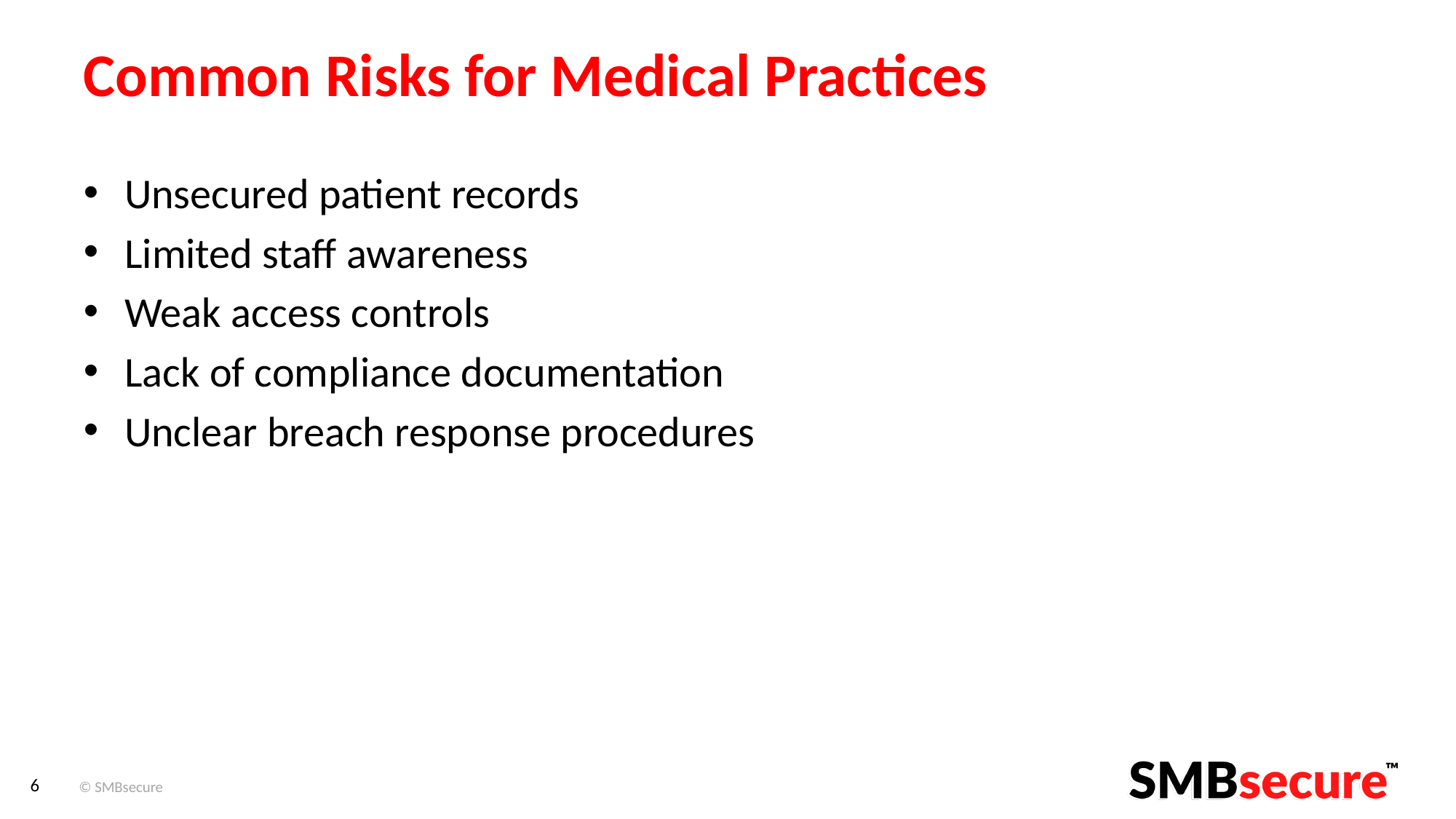

# Common Risks for Medical Practices
Unsecured patient records
Limited staff awareness
Weak access controls
Lack of compliance documentation
Unclear breach response procedures